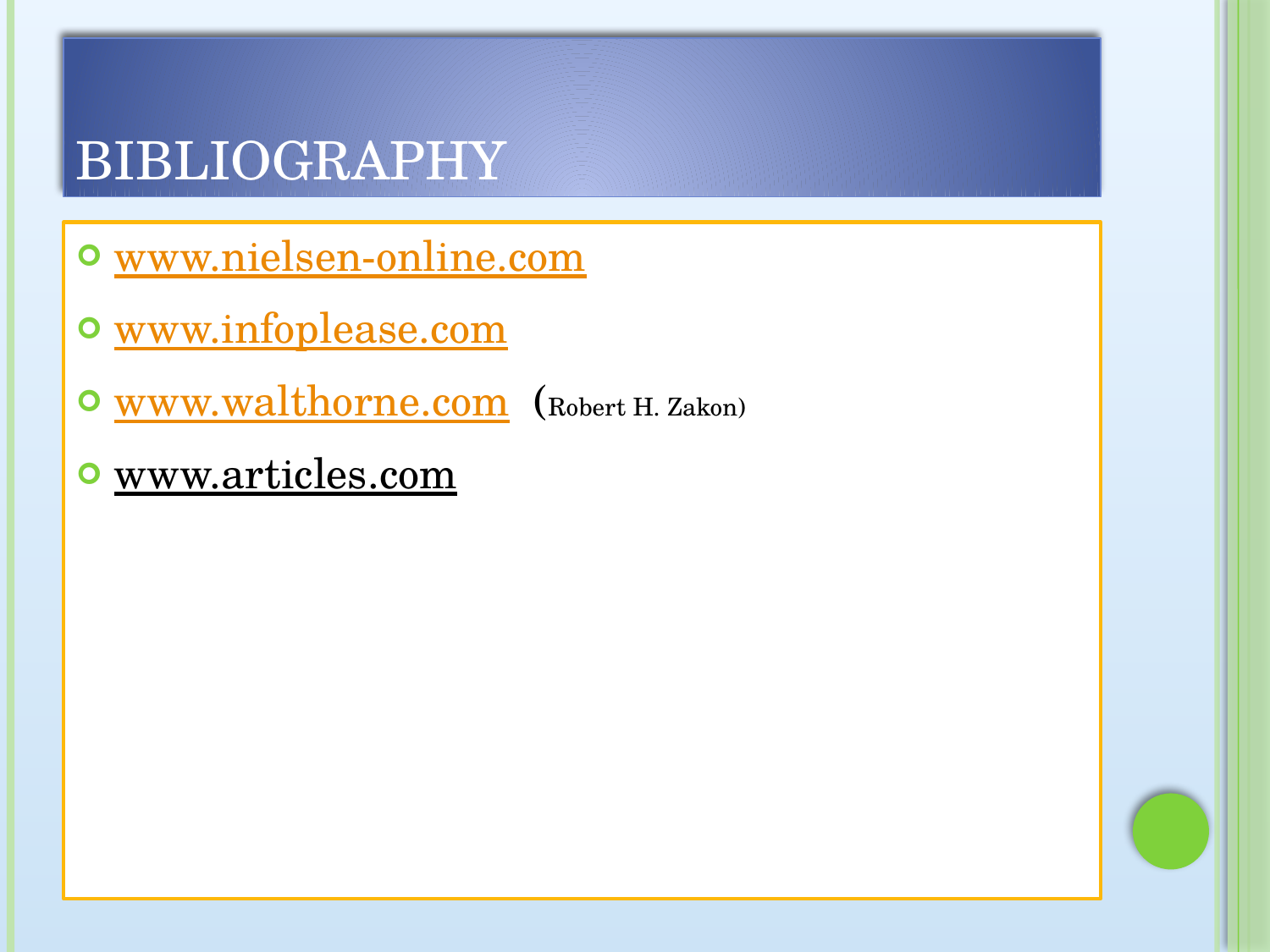

# Bibliography
www.nielsen-online.com
www.infoplease.com
www.walthorne.com  (Robert H. Zakon)
www.articles.com